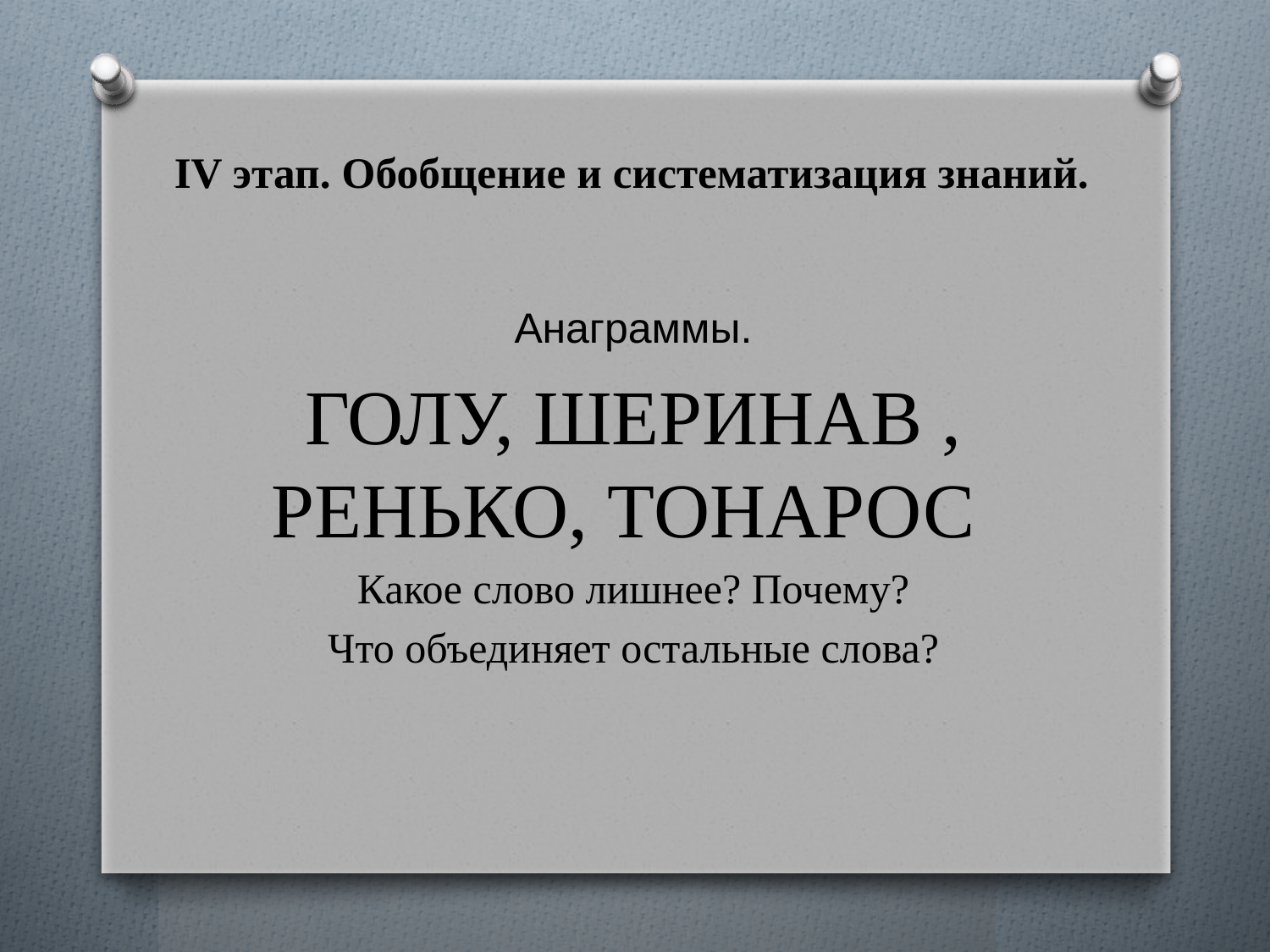

# IV этап. Обобщение и систематизация знаний.
Анаграммы.
ГОЛУ, ШЕРИНАВ , РЕНЬКО, ТОНАРОС
Какое слово лишнее? Почему?
Что объединяет остальные слова?